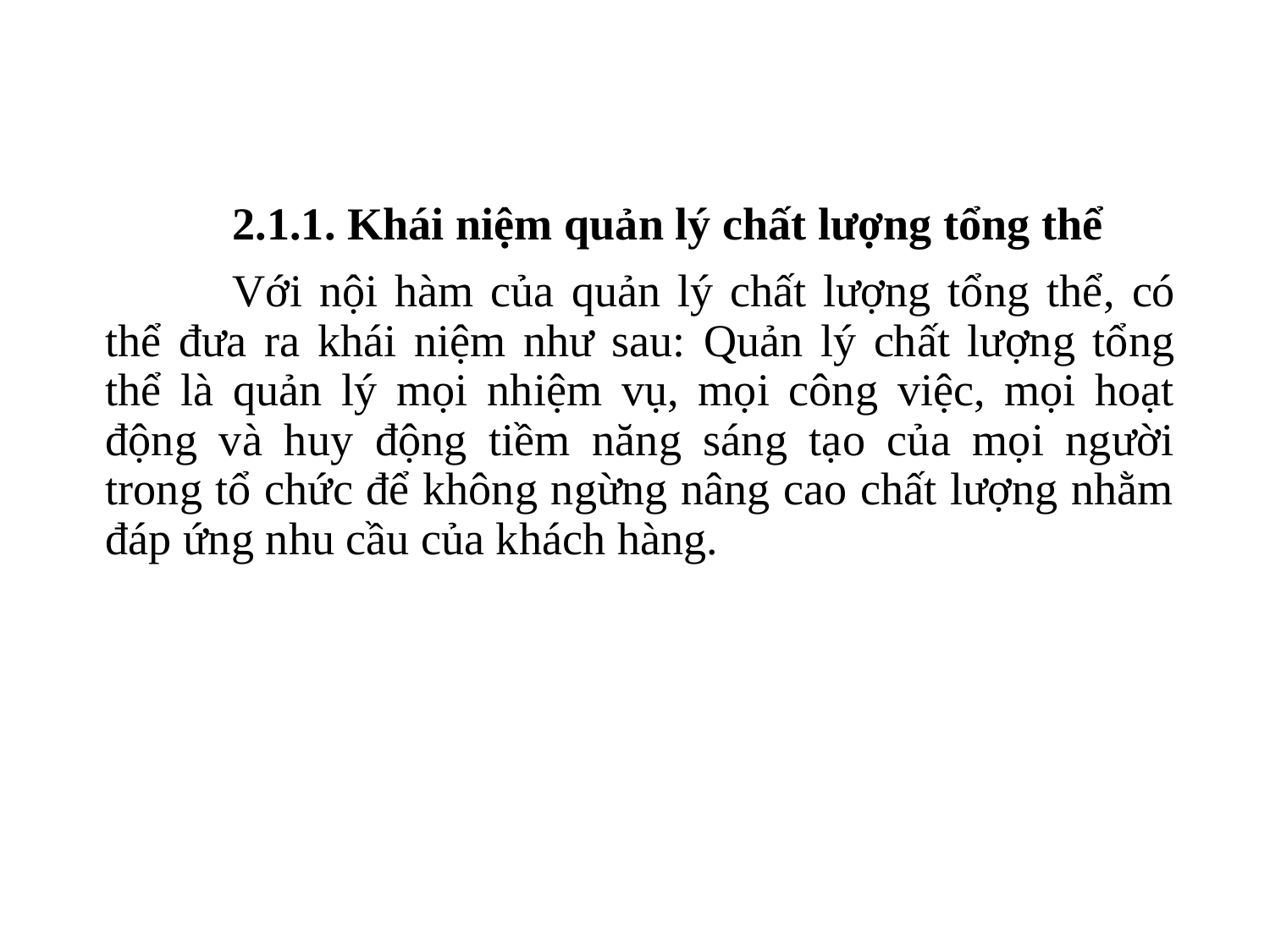

2.1.1. Khái niệm quản lý chất lượng tổng thể
	Với nội hàm của quản lý chất lượng tổng thể, có thể đưa ra khái niệm như sau: Quản lý chất lượng tổng thể là quản lý mọi nhiệm vụ, mọi công việc, mọi hoạt động và huy động tiềm năng sáng tạo của mọi người trong tổ chức để không ngừng nâng cao chất lượng nhằm đáp ứng nhu cầu của khách hàng.